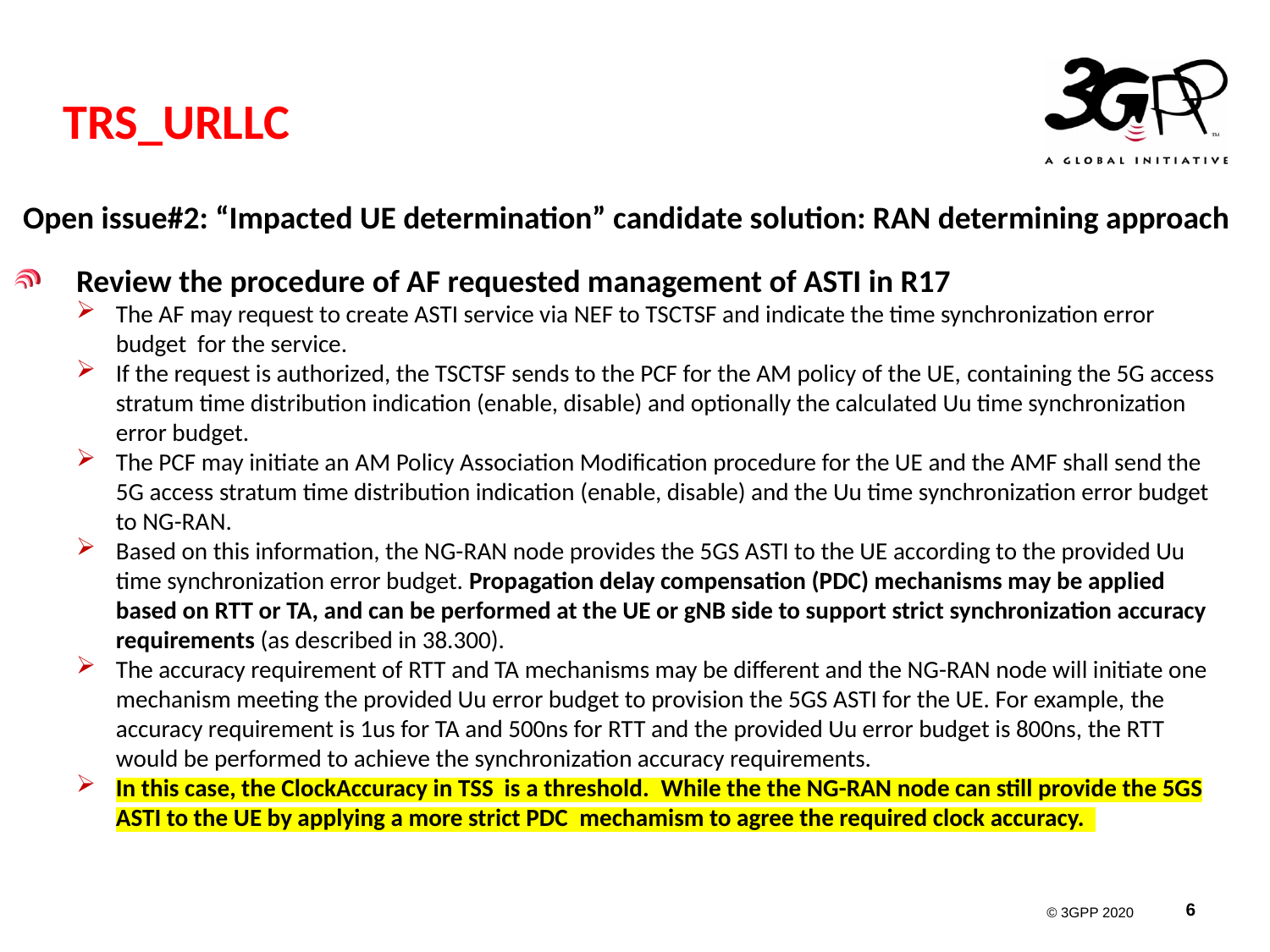

# TRS_URLLC
Open issue#2: “Impacted UE determination” candidate solution: RAN determining approach
Review the procedure of AF requested management of ASTI in R17
The AF may request to create ASTI service via NEF to TSCTSF and indicate the time synchronization error budget  for the service.
If the request is authorized, the TSCTSF sends to the PCF for the AM policy of the UE, containing the 5G access stratum time distribution indication (enable, disable) and optionally the calculated Uu time synchronization error budget.
The PCF may initiate an AM Policy Association Modification procedure for the UE and the AMF shall send the 5G access stratum time distribution indication (enable, disable) and the Uu time synchronization error budget to NG-RAN.
Based on this information, the NG-RAN node provides the 5GS ASTI to the UE according to the provided Uu time synchronization error budget. Propagation delay compensation (PDC) mechanisms may be applied based on RTT or TA, and can be performed at the UE or gNB side to support strict synchronization accuracy requirements (as described in 38.300).
The accuracy requirement of RTT and TA mechanisms may be different and the NG-RAN node will initiate one mechanism meeting the provided Uu error budget to provision the 5GS ASTI for the UE. For example, the accuracy requirement is 1us for TA and 500ns for RTT and the provided Uu error budget is 800ns, the RTT would be performed to achieve the synchronization accuracy requirements.
In this case, the ClockAccuracy in TSS  is a threshold.  While the the NG-RAN node can still provide the 5GS ASTI to the UE by applying a more strict PDC  mechamism to agree the required clock accuracy.